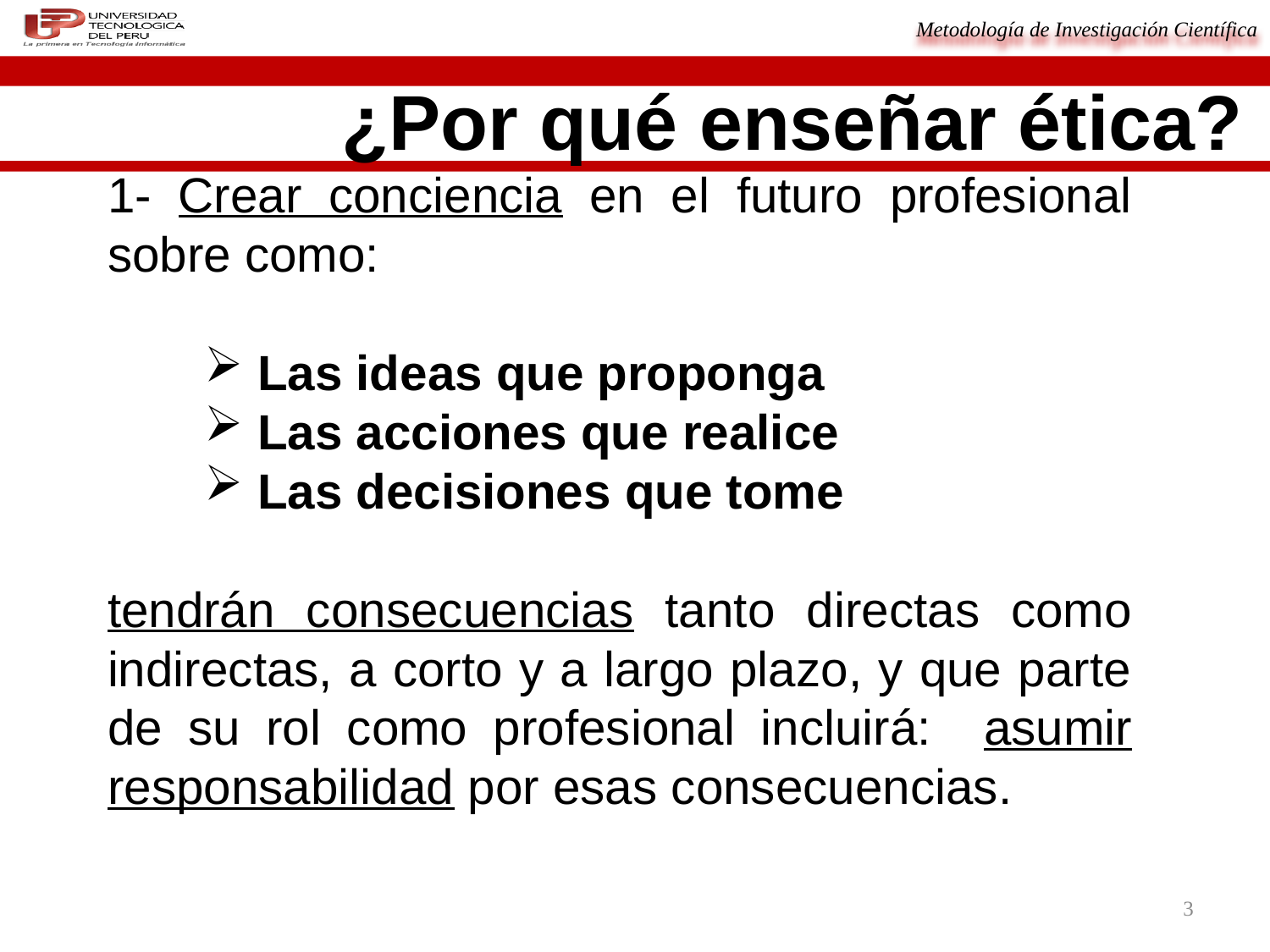

¿Por qué enseñar ética?
1- Crear conciencia en el futuro profesional sobre como:

 Las ideas que proponga
 Las acciones que realice
 Las decisiones que tome

tendrán consecuencias tanto directas como indirectas, a corto y a largo plazo, y que parte de su rol como profesional incluirá:  asumir responsabilidad por esas consecuencias.

3